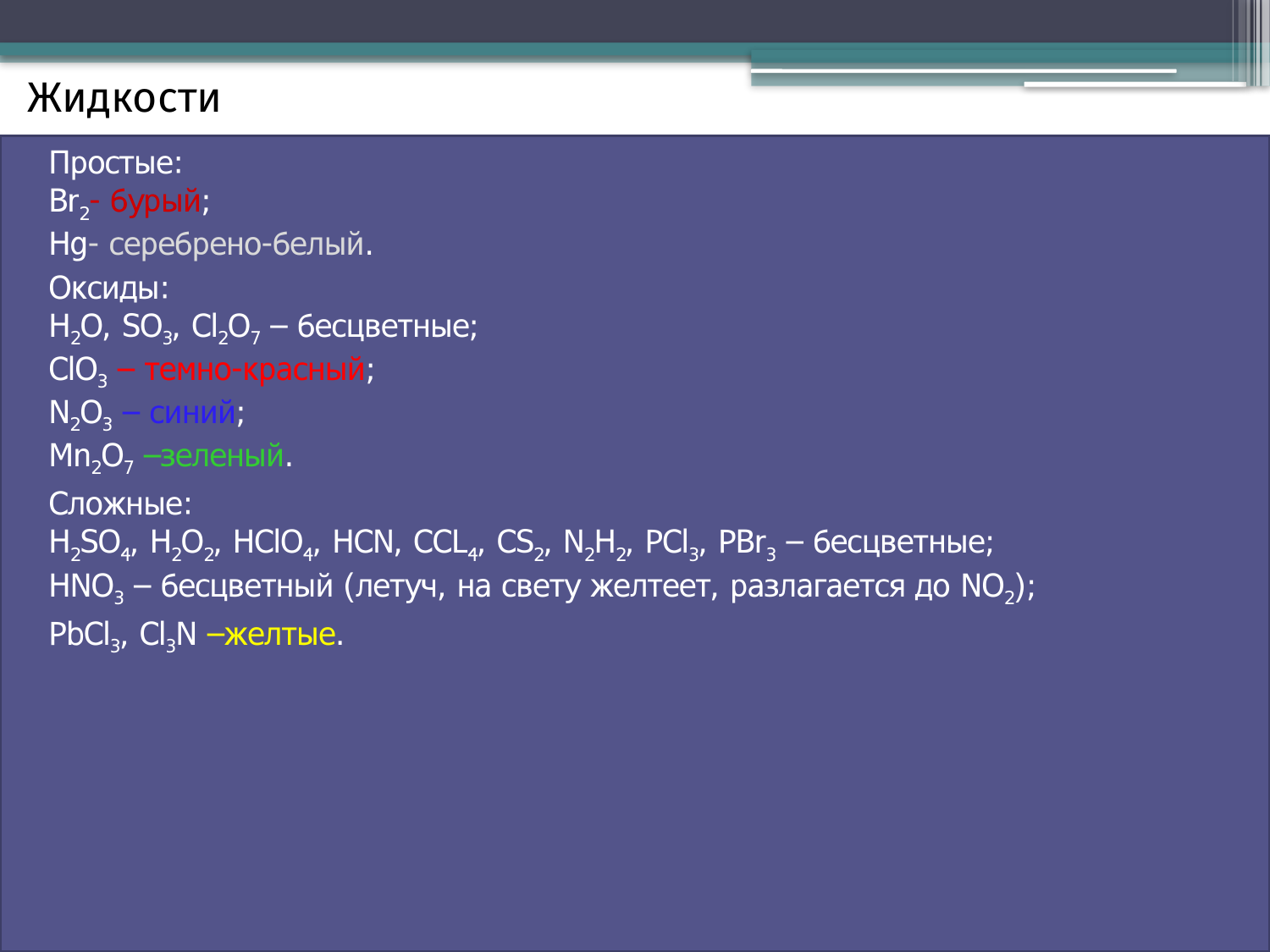

# Жидкости
Простые:
Br2- бурый;
Hg- серебрено-белый.
Оксиды:
H2O, SO3, Cl2O7 – бесцветные;
ClO3 – темно-красный;
N2O3 – синий;
Mn2O7 –зеленый.
Сложные:
H2SO4, H2O2, HClO4, HCN, CCL4, CS2, N2H2, PCl3, PBr3 – бесцветные;
HNO3 – бесцветный (летуч, на свету желтеет, разлагается до NO2);
PbCl3, Cl3N –желтые.